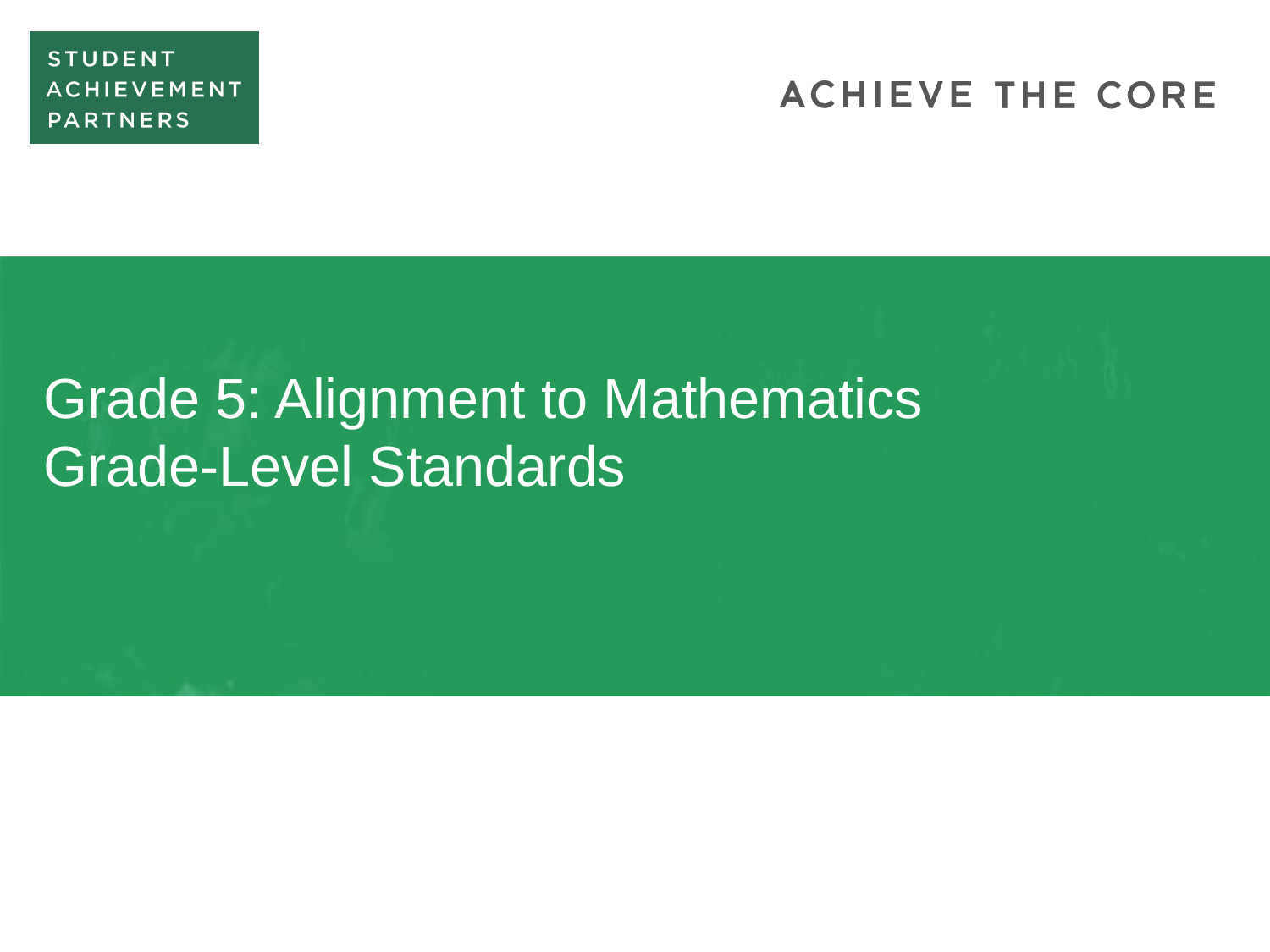

# Grade 5: Alignment to Mathematics Grade-Level Standards